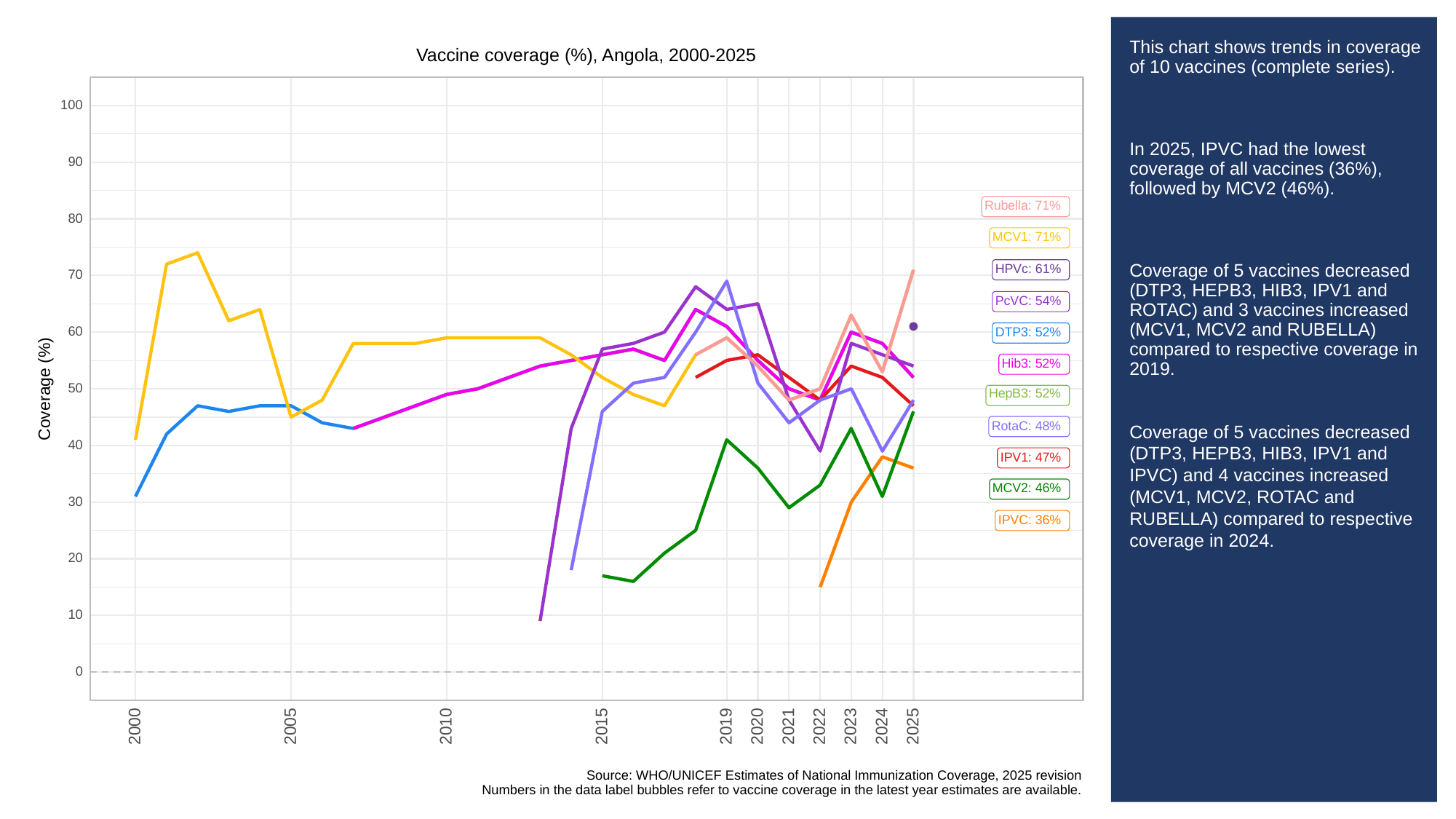

# This chart shows trends in coverage of 10 vaccines (complete series).

In 2025, IPVC had the lowest coverage of all vaccines (36%), followed by MCV2 (46%).

Coverage of 5 vaccines decreased (DTP3, HEPB3, HIB3, IPV1 and ROTAC) and 3 vaccines increased (MCV1, MCV2 and RUBELLA) compared to respective coverage in 2019.

Coverage of 5 vaccines decreased (DTP3, HEPB3, HIB3, IPV1 and IPVC) and 4 vaccines increased (MCV1, MCV2, ROTAC and RUBELLA) compared to respective coverage in 2024.

Vaccine coverage (%), Angola, 2000-2025

100

90

Rubella: 71%

80

MCV1: 71%

HPVc: 61%

70

PcVC: 54%

60
DTP3: 52%

Hib3: 52%

Coverage (%)
50

HepB3: 52%

RotaC: 48%
40

IPV1: 47%

MCV2: 46%
30

IPVC: 36%

20

10

0

2023
2000
2005
2010
2015
2019
2020
2021
2022
2024
2025
Source: WHO/UNICEF Estimates of National Immunization Coverage, 2025 revision
Numbers in the data label bubbles refer to vaccine coverage in the latest year estimates are available.